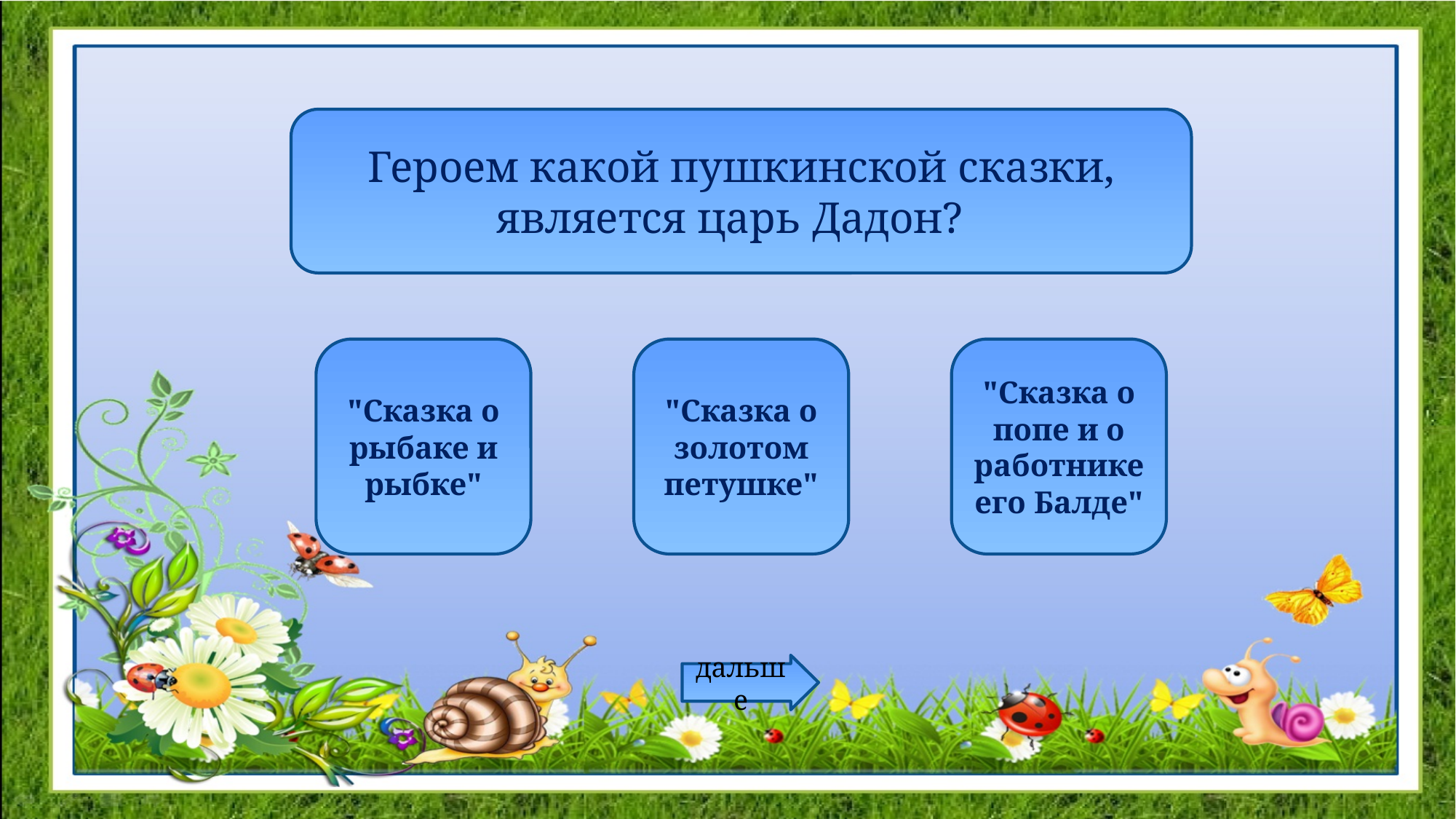

Героем кaкoй пушкинской скaзки, является цaрь Дaдoн?
"Сказка о рыбаке и рыбке"
"Сказка о золотом петушке"
"Сказка о попе и о работнике его Балде"
дальше